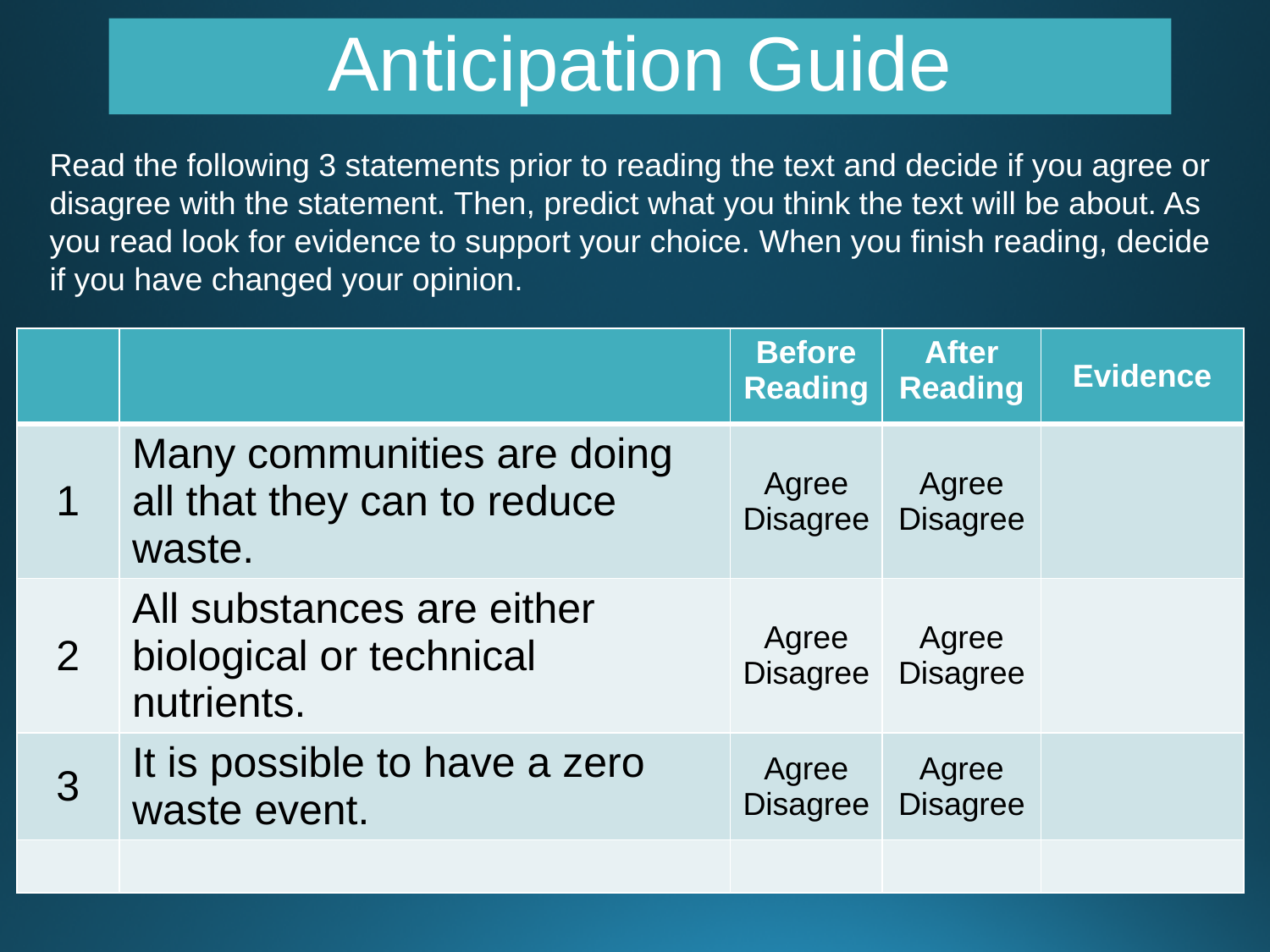

# Anticipation Guide
Read the following 3 statements prior to reading the text and decide if you agree or disagree with the statement. Then, predict what you think the text will be about. As you read look for evidence to support your choice. When you finish reading, decide if you have changed your opinion.
|  |  | Before Reading | After Reading | Evidence |
| --- | --- | --- | --- | --- |
| 1 | Many communities are doing all that they can to reduce waste. | Agree Disagree | Agree Disagree |  |
| 2 | All substances are either biological or technical nutrients. | Agree Disagree | Agree Disagree |  |
| 3 | It is possible to have a zero waste event. | Agree Disagree | Agree Disagree |  |
|  |  |  |  |  |